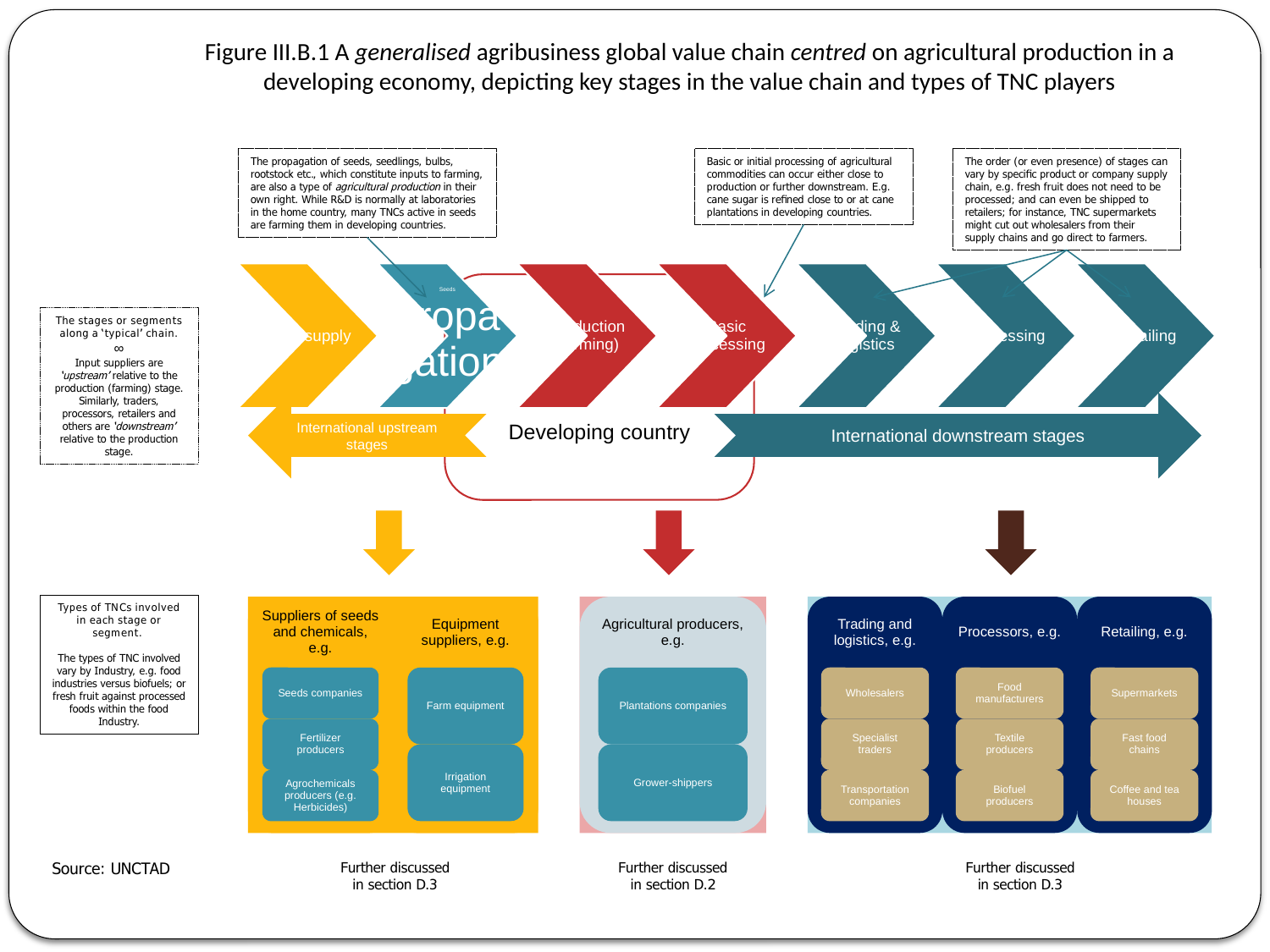

Figure III.B.1 A generalised agribusiness global value chain centred on agricultural production in a developing economy, depicting key stages in the value chain and types of TNC players
The propagation of seeds, seedlings, bulbs, rootstock etc., which constitute inputs to farming, are also a type of agricultural production in their own right. While R&D is normally at laboratories in the home country, many TNCs active in seeds are farming them in developing countries.
Basic or initial processing of agricultural commodities can occur either close to production or further downstream. E.g. cane sugar is refined close to or at cane plantations in developing countries.
The order (or even presence) of stages can vary by specific product or company supply chain, e.g. fresh fruit does not need to be processed; and can even be shipped to retailers; for instance, TNC supermarkets might cut out wholesalers from their supply chains and go direct to farmers.
Input supply
Production (farming)
Basic processing
Trading & logistics
Processing
Retailing
Developing country
The stages or segments along a ‘typical’ chain.
∞
Input suppliers are ‘upstream’ relative to the production (farming) stage. Similarly, traders, processors, retailers and others are ‘downstream’ relative to the production stage.
International upstream stages
International downstream stages

Types of TNCs involved in each stage or segment.

The types of TNC involved vary by Industry, e.g. food industries versus biofuels; or fresh fruit against processed foods within the food Industry.
Equipment
suppliers, e.g.
Suppliers of seeds and chemicals, e.g.
Seeds companies
Farm equipment
Fertilizer producers
Agrochemicals producers (e.g. Herbicides)
Irrigation equipment
Agricultural producers, e.g.
Plantations companies
Grower-shippers
Processors, e.g.
Trading and logistics, e.g.
Wholesalers
Supermarkets
Retailing, e.g.
Specialist traders
Transportation companies
Food manufacturers
Textile producers
Biofuel producers
Fast food chains
Coffee and tea houses
Source: UNCTAD
Further discussed in section D.3
Further discussed in section D.2
Further discussed in section D.3